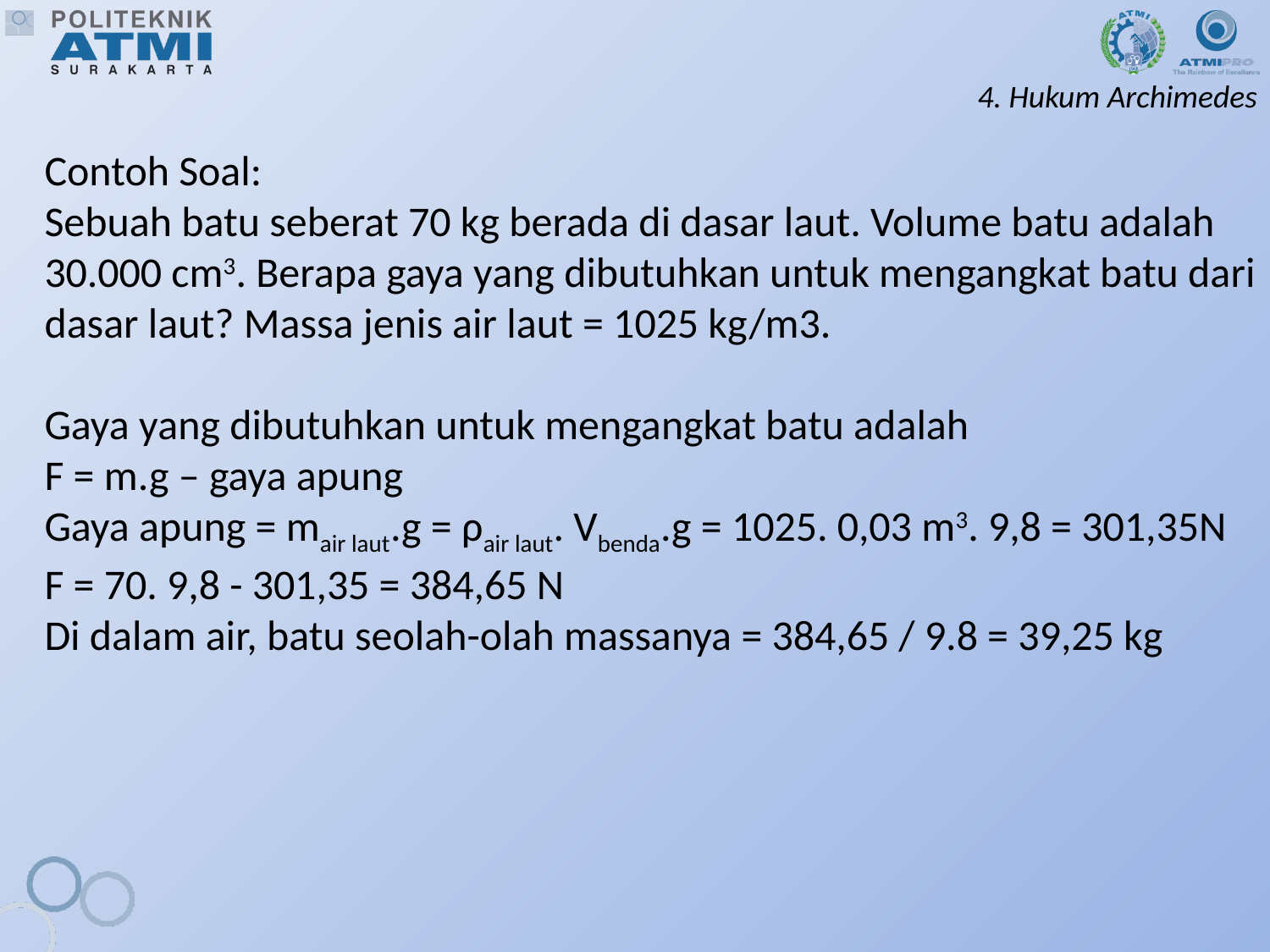

# 4. Hukum Archimedes
Contoh Soal:
Sebuah batu seberat 70 kg berada di dasar laut. Volume batu adalah 30.000 cm3. Berapa gaya yang dibutuhkan untuk mengangkat batu dari dasar laut? Massa jenis air laut = 1025 kg/m3.

Gaya yang dibutuhkan untuk mengangkat batu adalah
F = m.g – gaya apung
Gaya apung = mair laut.g = ρair laut. Vbenda.g = 1025. 0,03 m3. 9,8 = 301,35N
F = 70. 9,8 - 301,35 = 384,65 N
Di dalam air, batu seolah-olah massanya = 384,65 / 9.8 = 39,25 kg